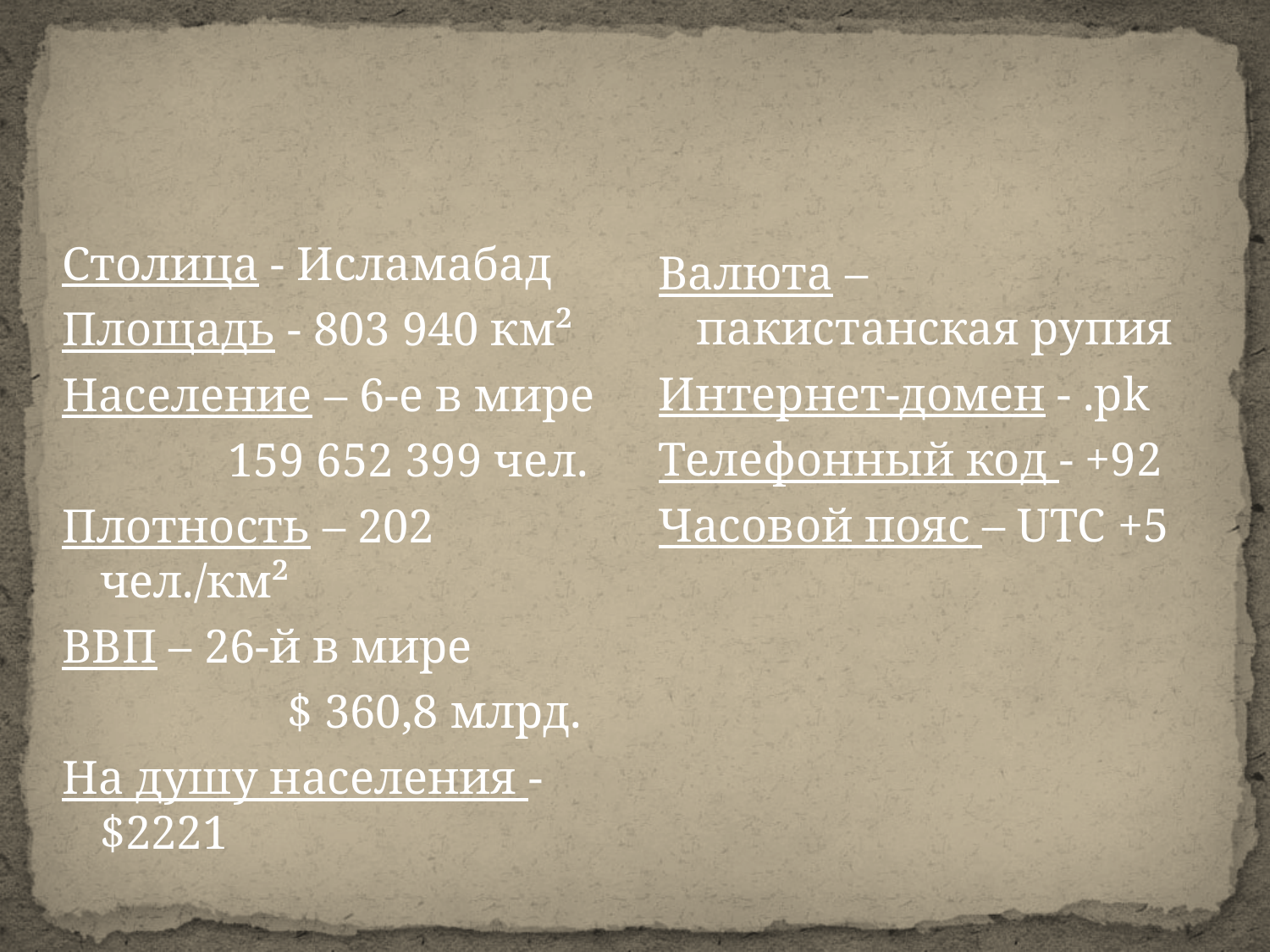

Столица - Исламабад
Площадь - 803 940 км²
Население – 6-е в мире
              159 652 399 чел.
Плотность – 202 чел./км²
ВВП – 26-й в мире
                   $ 360,8 млрд.
На душу населения - $2221

Валюта – пакистанская рупия
Интернет-домен - .рk
Телефонный код - +92
Часовой пояс – UTC +5